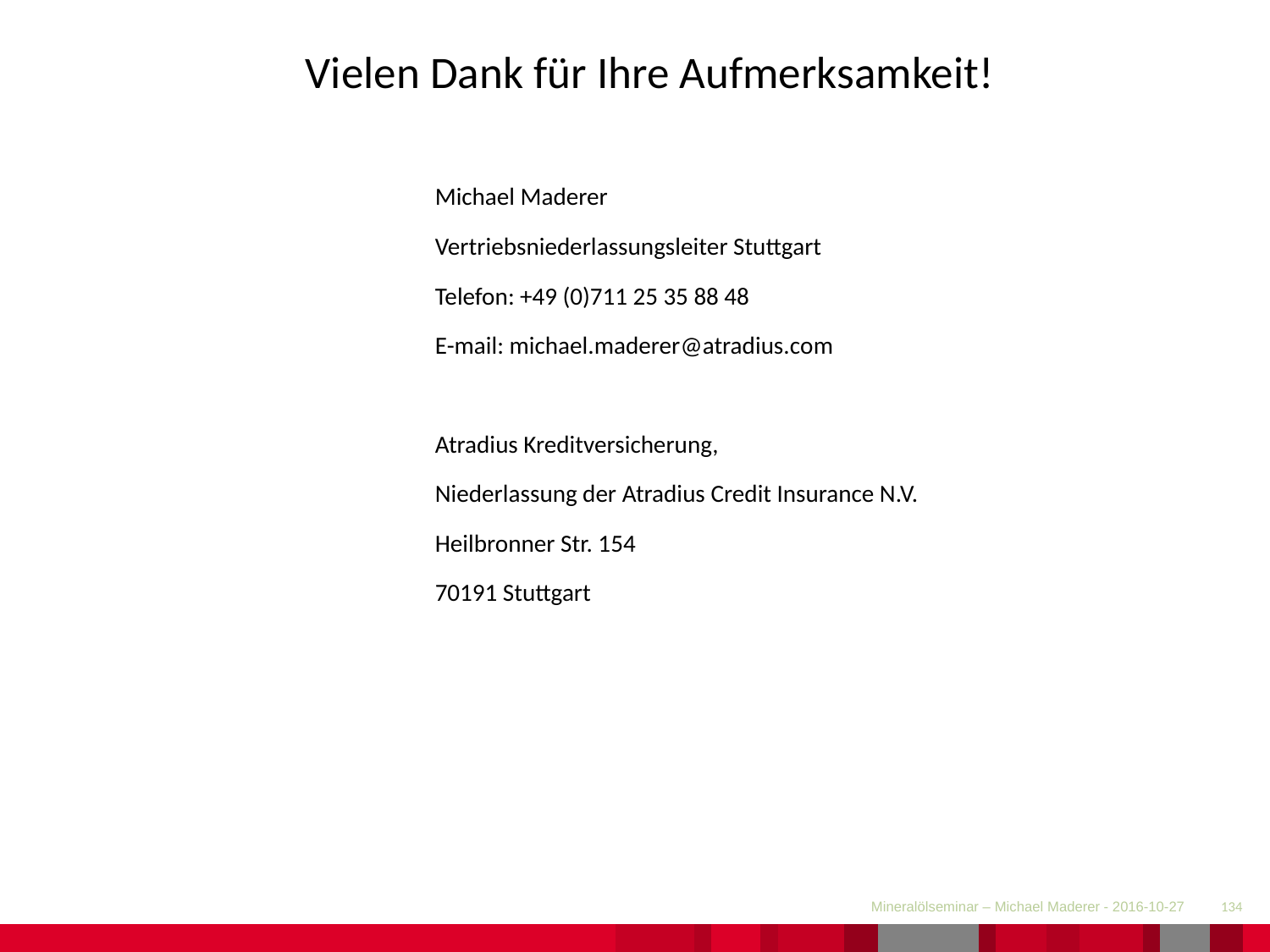

# Vielen Dank für Ihre Aufmerksamkeit!
Michael Maderer
Vertriebsniederlassungsleiter Stuttgart
Telefon: +49 (0)711 25 35 88 48
E-mail: michael.maderer@atradius.com

Atradius Kreditversicherung,
Niederlassung der Atradius Credit Insurance N.V.
Heilbronner Str. 154
70191 Stuttgart

134
Mineralölseminar – Michael Maderer - 2016-10-27